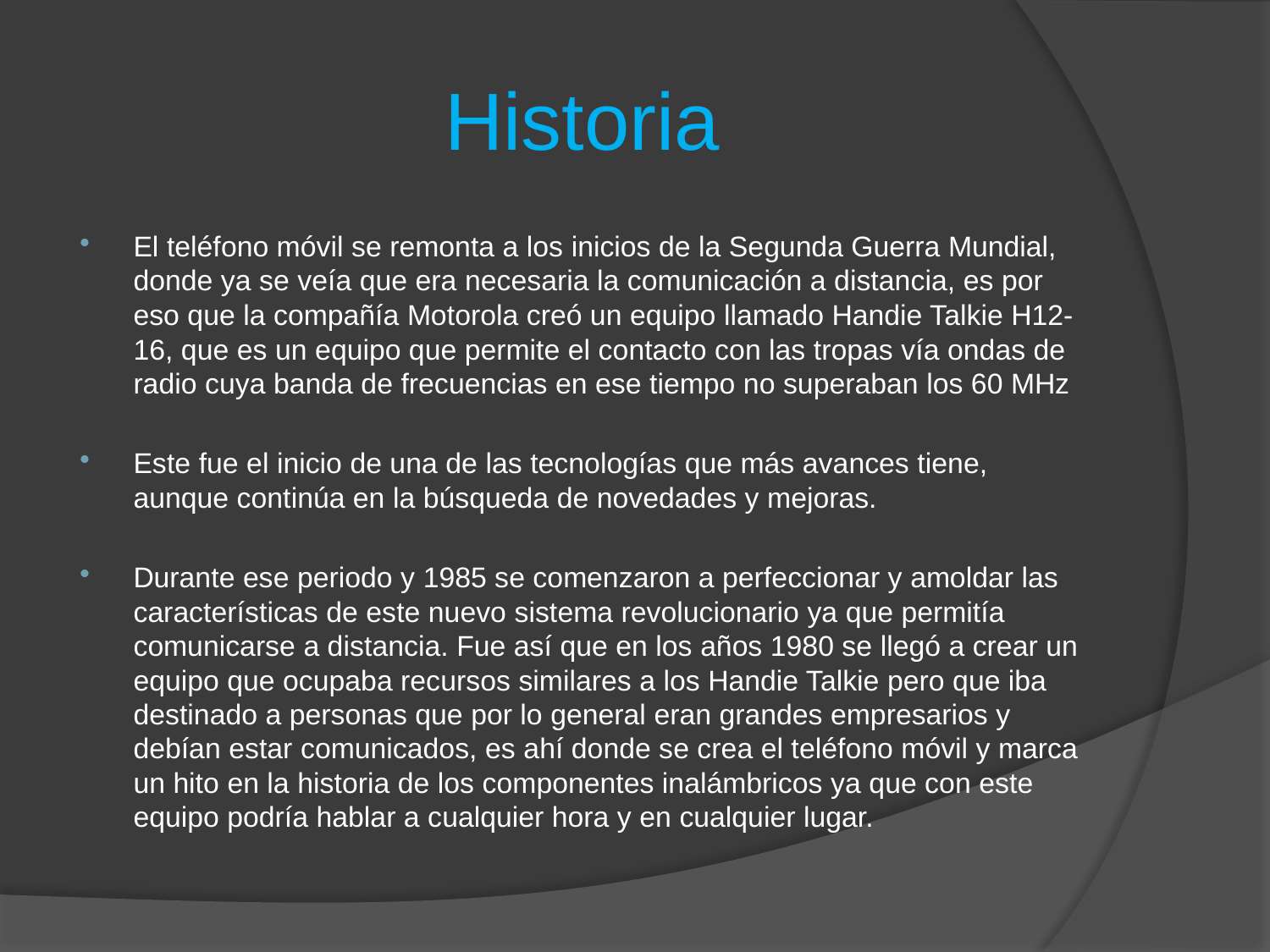

# Historia
El teléfono móvil se remonta a los inicios de la Segunda Guerra Mundial, donde ya se veía que era necesaria la comunicación a distancia, es por eso que la compañía Motorola creó un equipo llamado Handie Talkie H12-16, que es un equipo que permite el contacto con las tropas vía ondas de radio cuya banda de frecuencias en ese tiempo no superaban los 60 MHz

Este fue el inicio de una de las tecnologías que más avances tiene, aunque continúa en la búsqueda de novedades y mejoras.

Durante ese periodo y 1985 se comenzaron a perfeccionar y amoldar las características de este nuevo sistema revolucionario ya que permitía comunicarse a distancia. Fue así que en los años 1980 se llegó a crear un equipo que ocupaba recursos similares a los Handie Talkie pero que iba destinado a personas que por lo general eran grandes empresarios y debían estar comunicados, es ahí donde se crea el teléfono móvil y marca un hito en la historia de los componentes inalámbricos ya que con este equipo podría hablar a cualquier hora y en cualquier lugar.